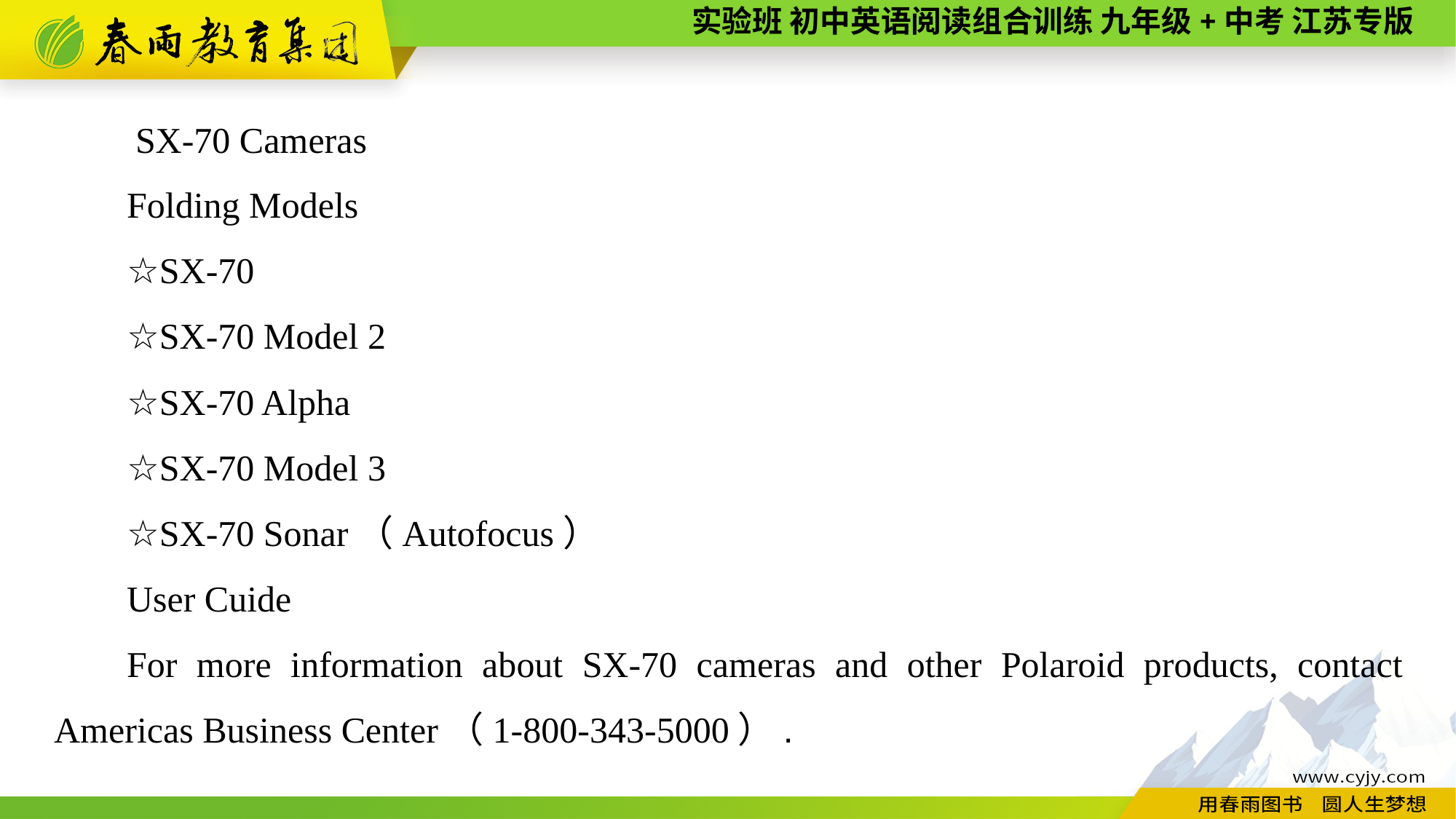

SX-70 Cameras
Folding Models
☆SX-70
☆SX-70 Model 2
☆SX-70 Alpha
☆SX-70 Model 3
☆SX-70 Sonar（Autofocus）
User Cuide
For more information about SX-70 cameras and other Polaroid products, contact Americas Business Center（1-800-343-5000）.